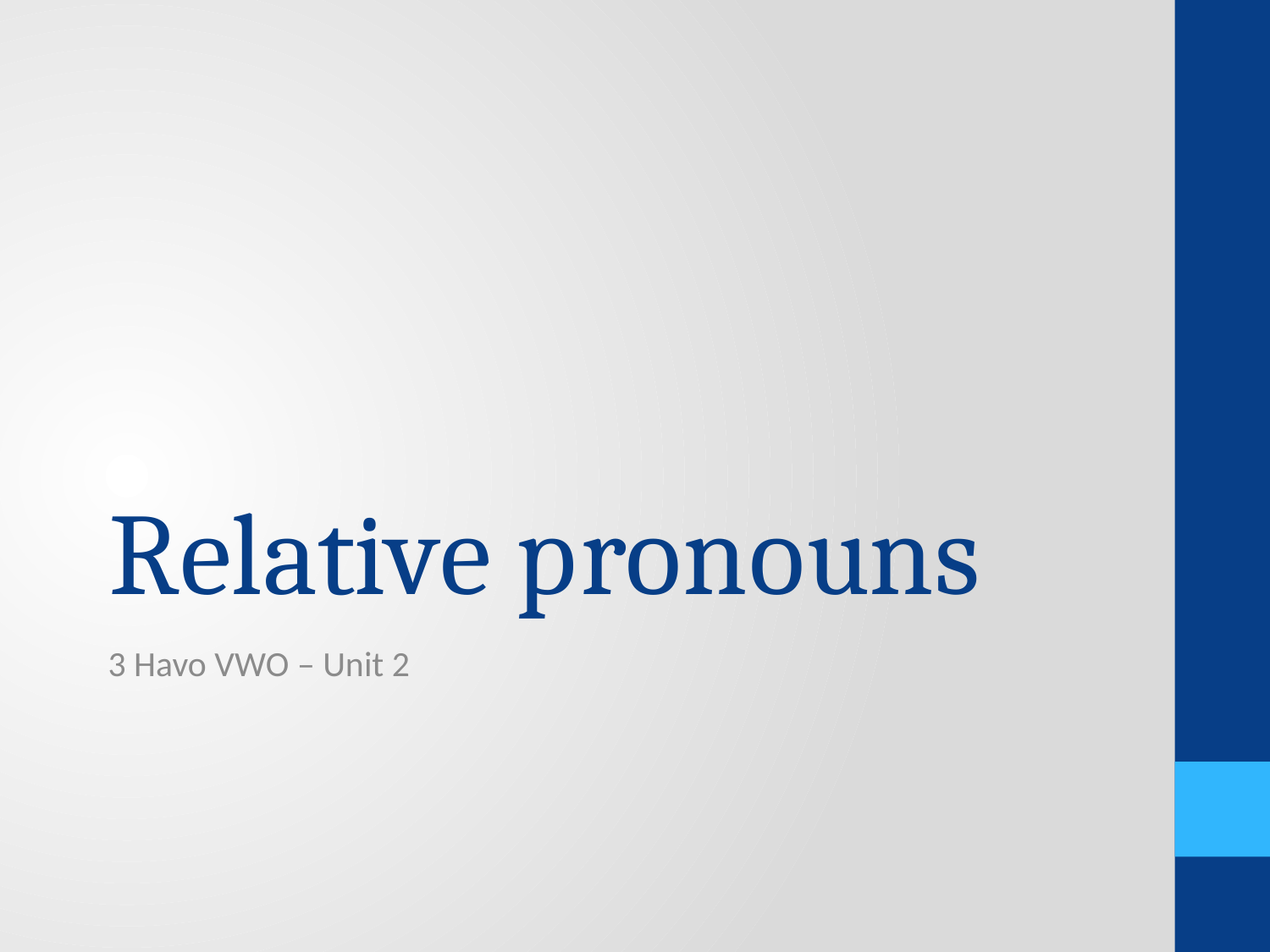

# Relative pronouns
3 Havo VWO – Unit 2